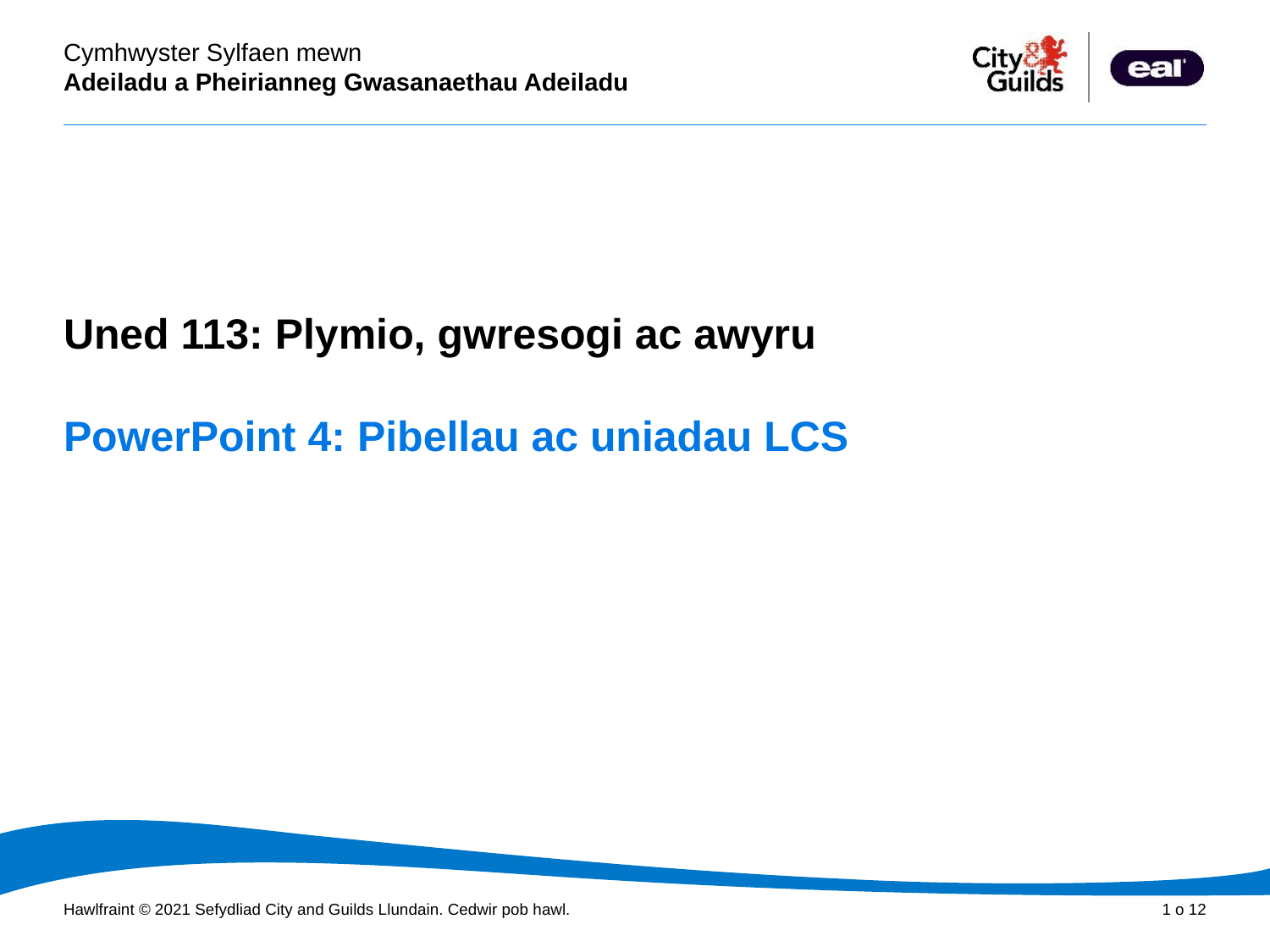

Cyflwyniad PowerPoint
Uned 113: Plymio, gwresogi ac awyru
# PowerPoint 4: Pibellau ac uniadau LCS